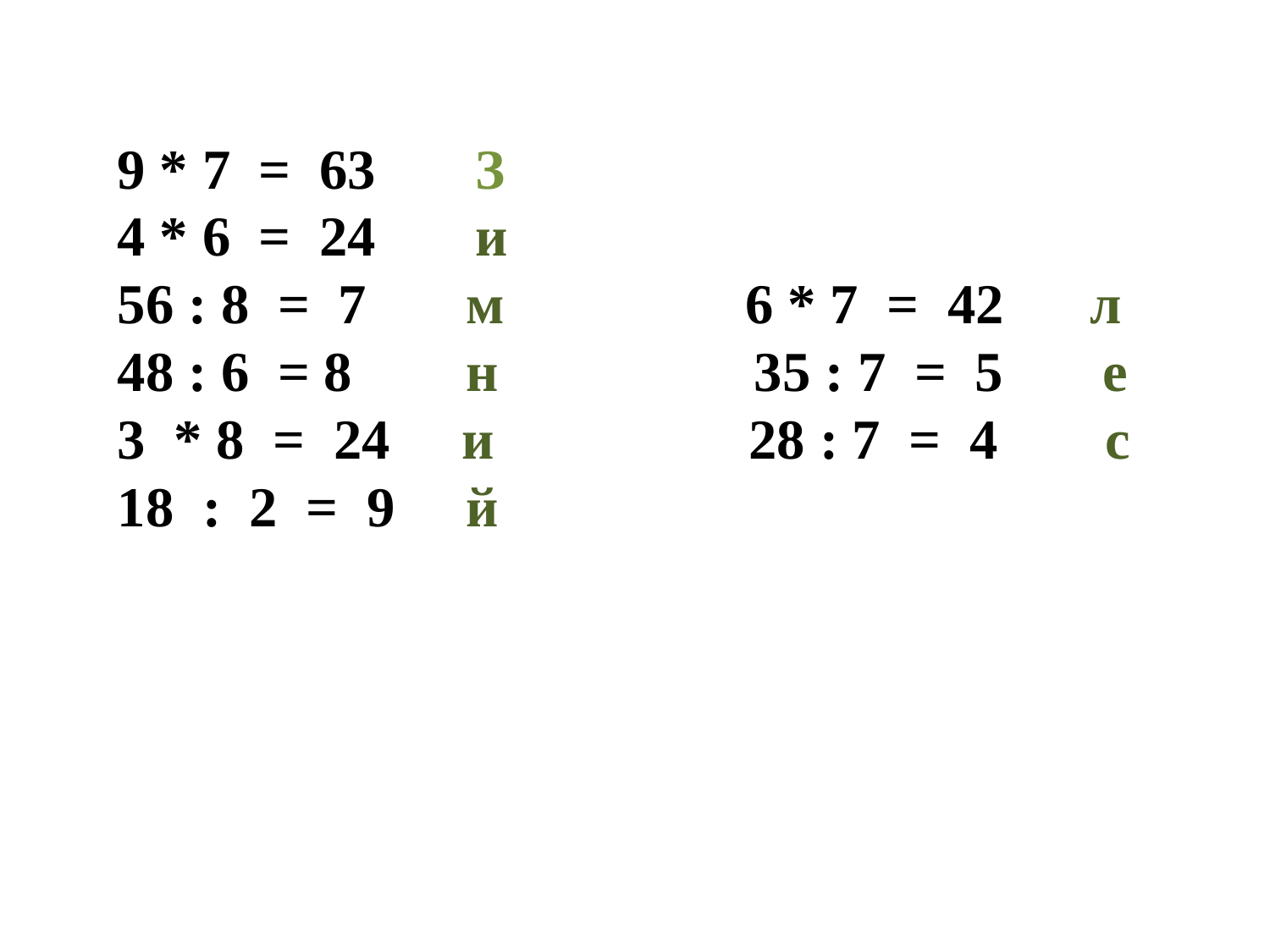

9 * 7  =  63       З
4 * 6  =  24       и
56 : 8  =  7       м                 6 * 7  =  42      л
48 : 6  = 8        н                  35 : 7  =  5       е
3  * 8  =  24     и                  28 : 7  =  4	       с
18  :  2  =  9     й